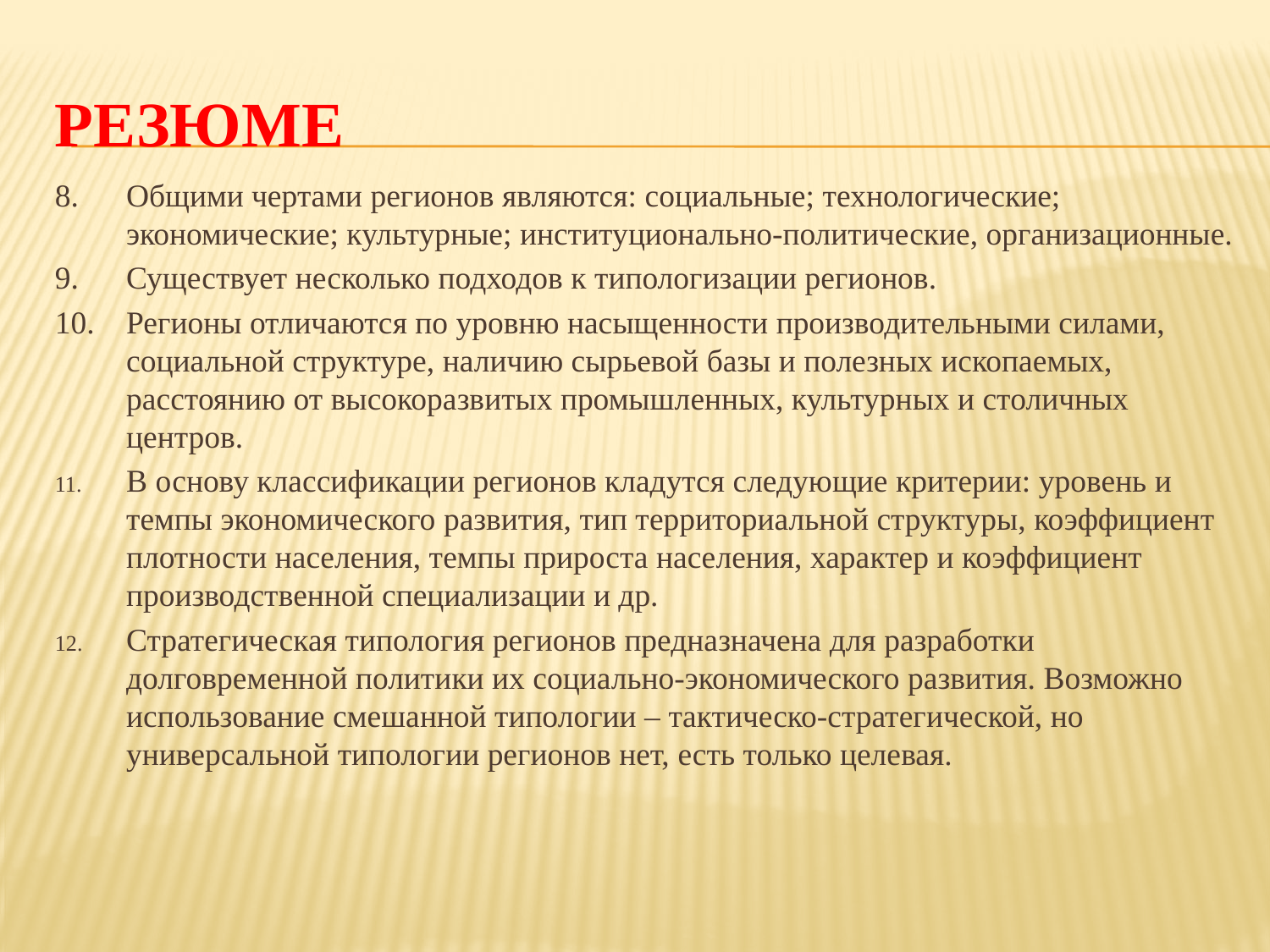

# резюме
Общими чертами регионов являются: социальные; технологические; экономические; культурные; институционально-политические, организационные.
Существует несколько подходов к типологизации регионов.
Регионы отличаются по уровню насыщенности производительными силами, социальной структуре, наличию сырьевой базы и полезных ископаемых, расстоянию от высокоразвитых промышленных, культурных и столичных центров.
В основу классификации регионов кладутся следующие критерии: уровень и темпы экономического развития, тип территориальной структуры, коэффициент плотности населения, темпы прироста населения, характер и коэффициент производственной специализации и др.
Стратегическая типология регионов предназначена для разработки долговременной политики их социально-экономического развития. Возможно использование смешанной типологии – тактическо-стратегической, но универсальной типологии регионов нет, есть только целевая.